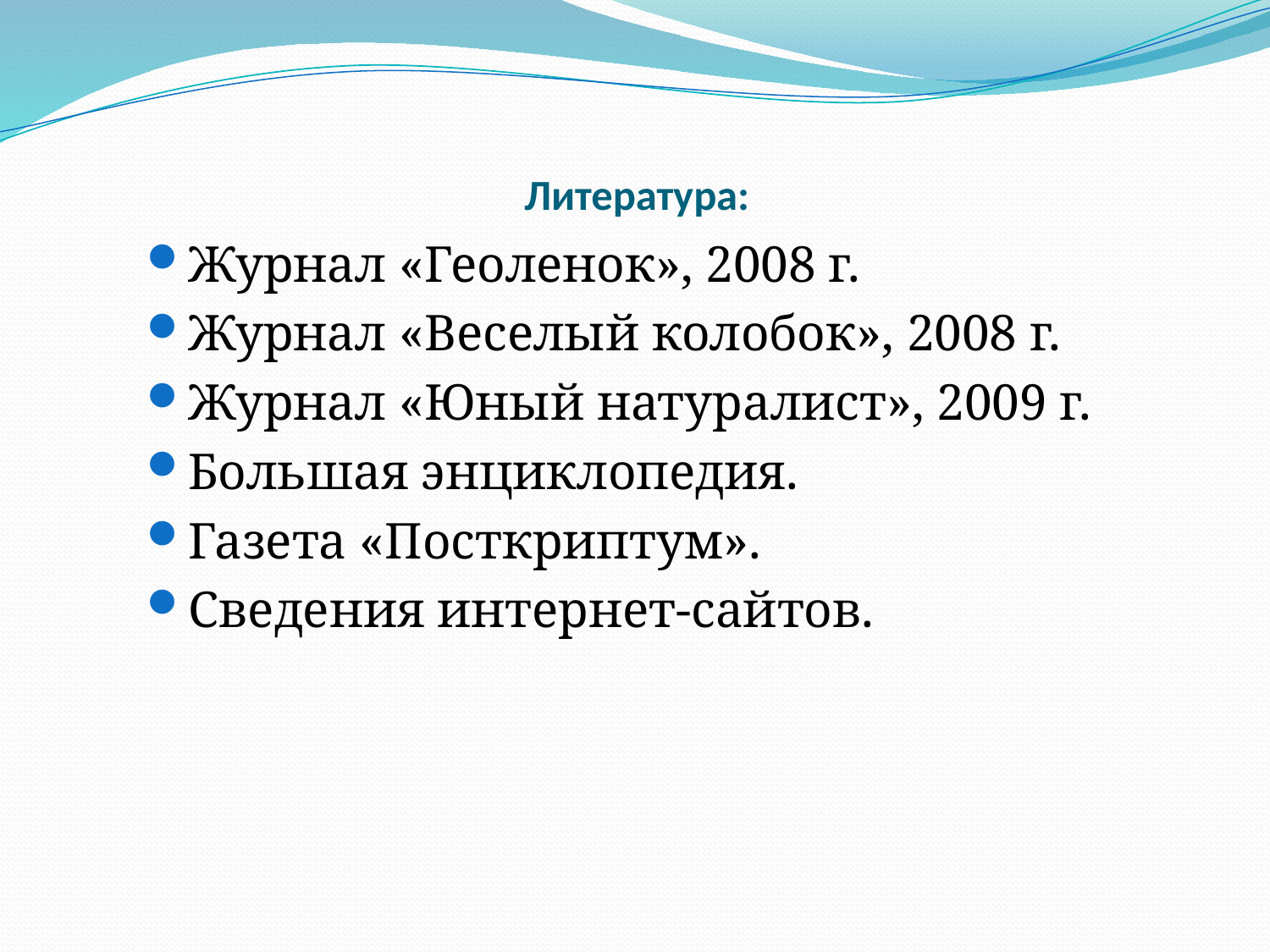

# Литература:
Журнал «Геоленок», 2008 г.
Журнал «Веселый колобок», 2008 г.
Журнал «Юный натуралист», 2009 г.
Большая энциклопедия.
Газета «Посткриптум».
Сведения интернет-сайтов.